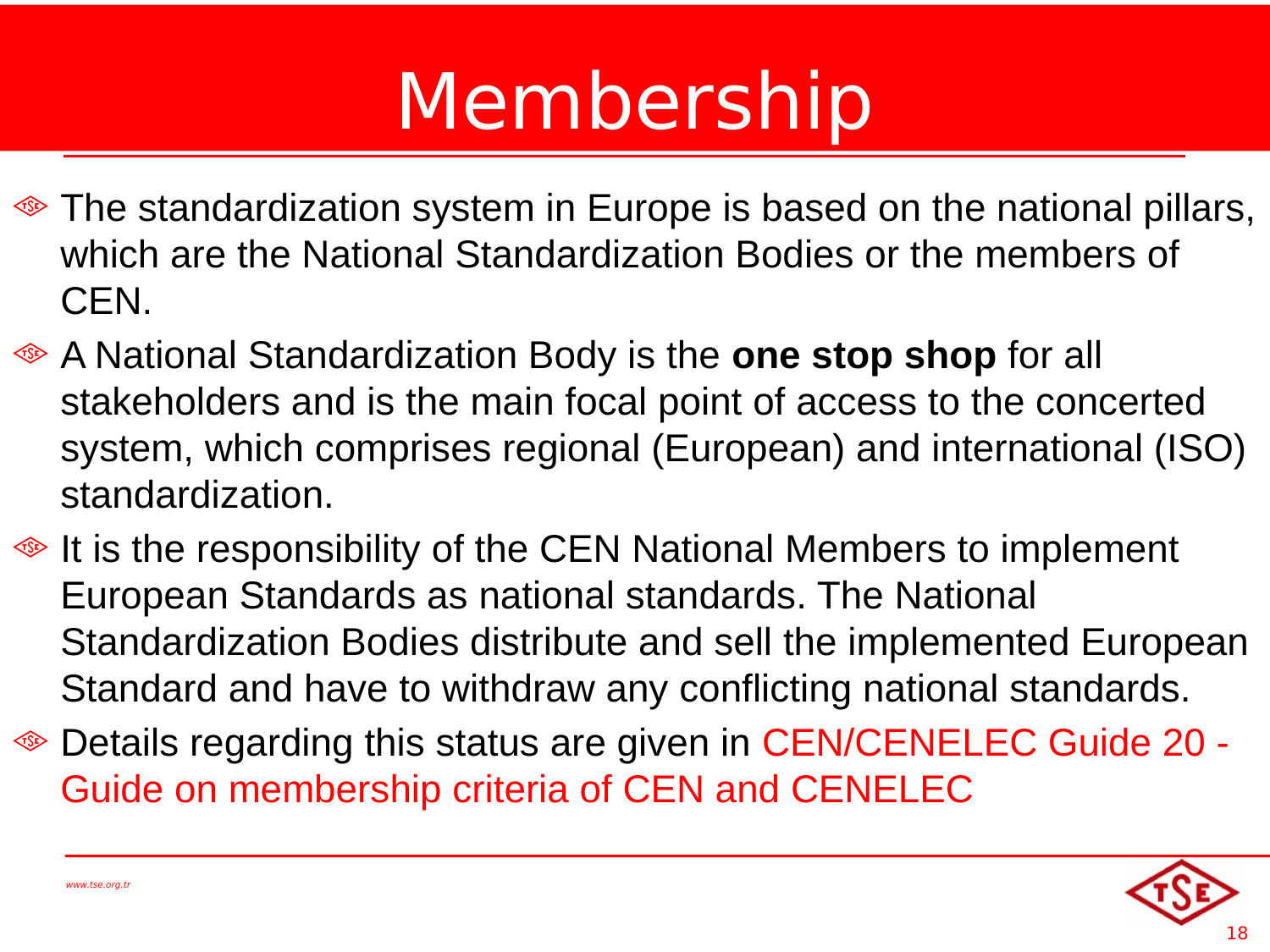

# Membership
The standardization system in Europe is based on the national pillars, which are the National Standardization Bodies or the members of CEN.
A National Standardization Body is the one stop shop for all stakeholders and is the main focal point of access to the concerted system, which comprises regional (European) and international (ISO) standardization.
It is the responsibility of the CEN National Members to implement European Standards as national standards. The National Standardization Bodies distribute and sell the implemented European Standard and have to withdraw any conflicting national standards.
Details regarding this status are given in CEN/CENELEC Guide 20 - Guide on membership criteria of CEN and CENELEC

www.tse.org.tr
18